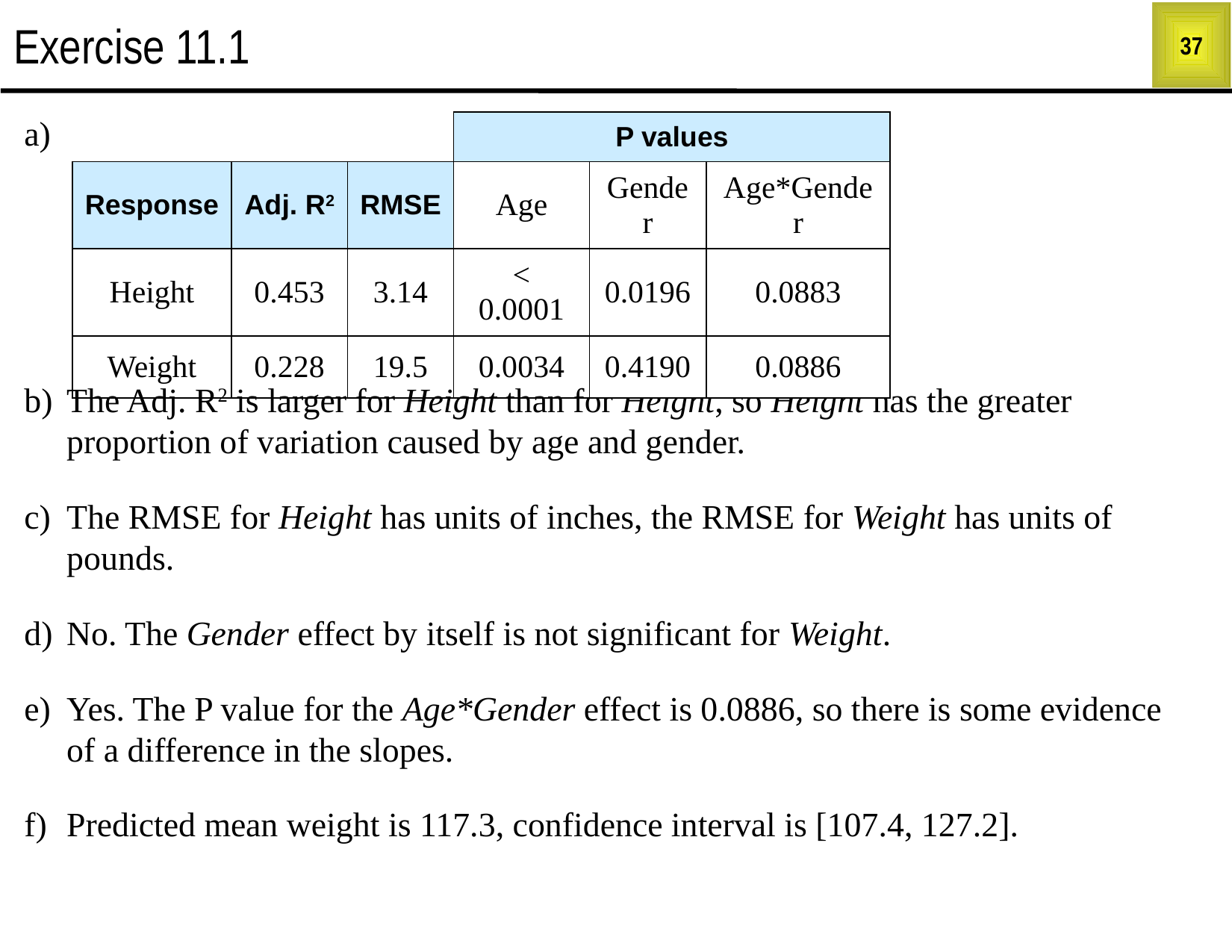

# Exercise 11.1

The Adj. R2 is larger for Height than for Height, so Height has the greater proportion of variation caused by age and gender.
The RMSE for Height has units of inches, the RMSE for Weight has units of pounds.
No. The Gender effect by itself is not significant for Weight.
Yes. The P value for the Age*Gender effect is 0.0886, so there is some evidence of a difference in the slopes.
Predicted mean weight is 117.3, confidence interval is [107.4, 127.2].
|  |  |  | P values |  |  |
| --- | --- | --- | --- | --- | --- |
| Response | Adj. R2 | RMSE | Age | Gender | Age\*Gender |
| Height | 0.453 | 3.14 | < 0.0001 | 0.0196 | 0.0883 |
| Weight | 0.228 | 19.5 | 0.0034 | 0.4190 | 0.0886 |